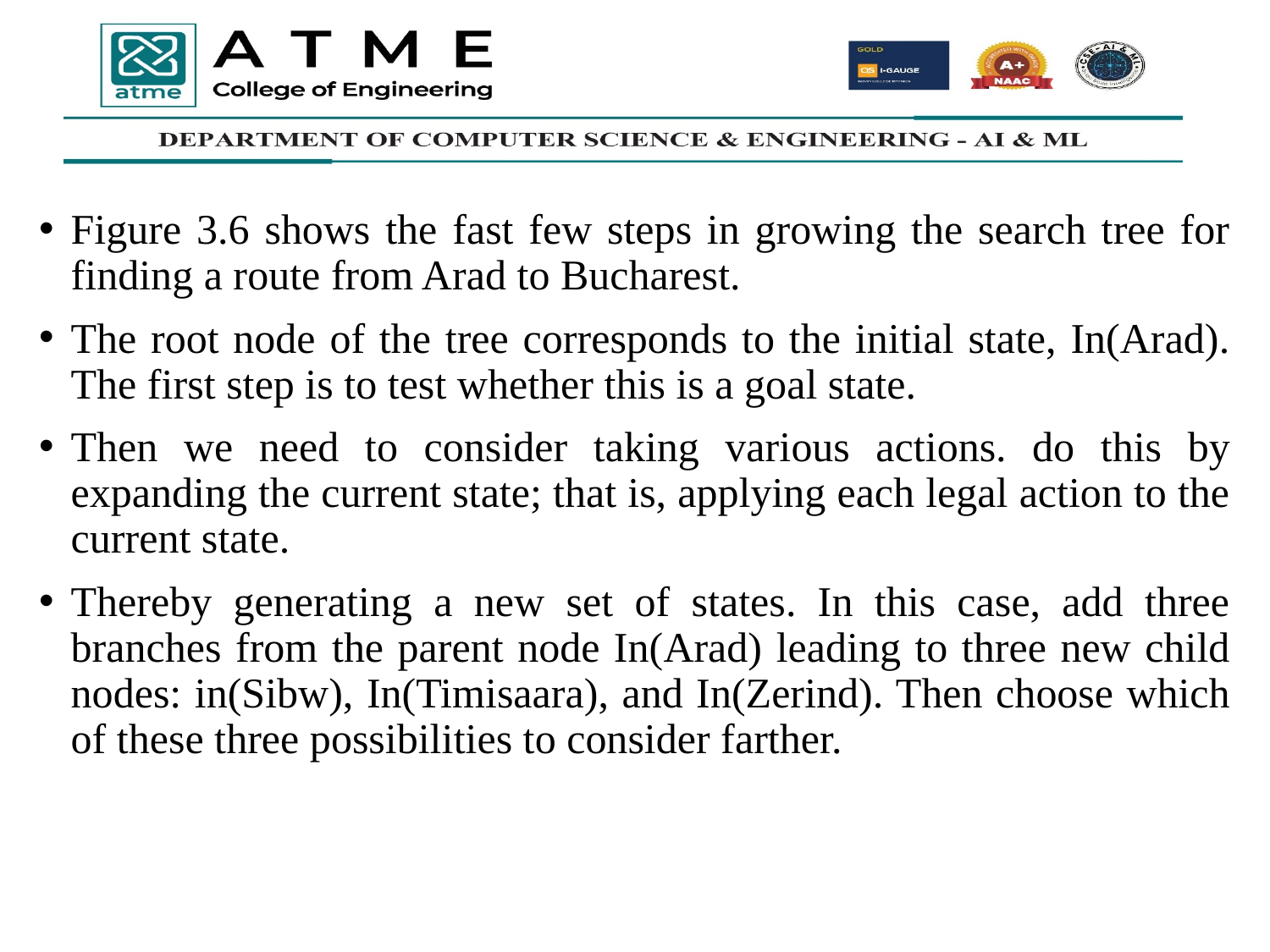

Figure 3.6 shows the fast few steps in growing the search tree for finding a route from Arad to Bucharest.
The root node of the tree corresponds to the initial state, In(Arad). The first step is to test whether this is a goal state.
Then we need to consider taking various actions. do this by expanding the current state; that is, applying each legal action to the current state.
Thereby generating a new set of states. In this case, add three branches from the parent node In(Arad) leading to three new child nodes: in(Sibw), In(Timisaara), and In(Zerind). Then choose which of these three possibilities to consider farther.